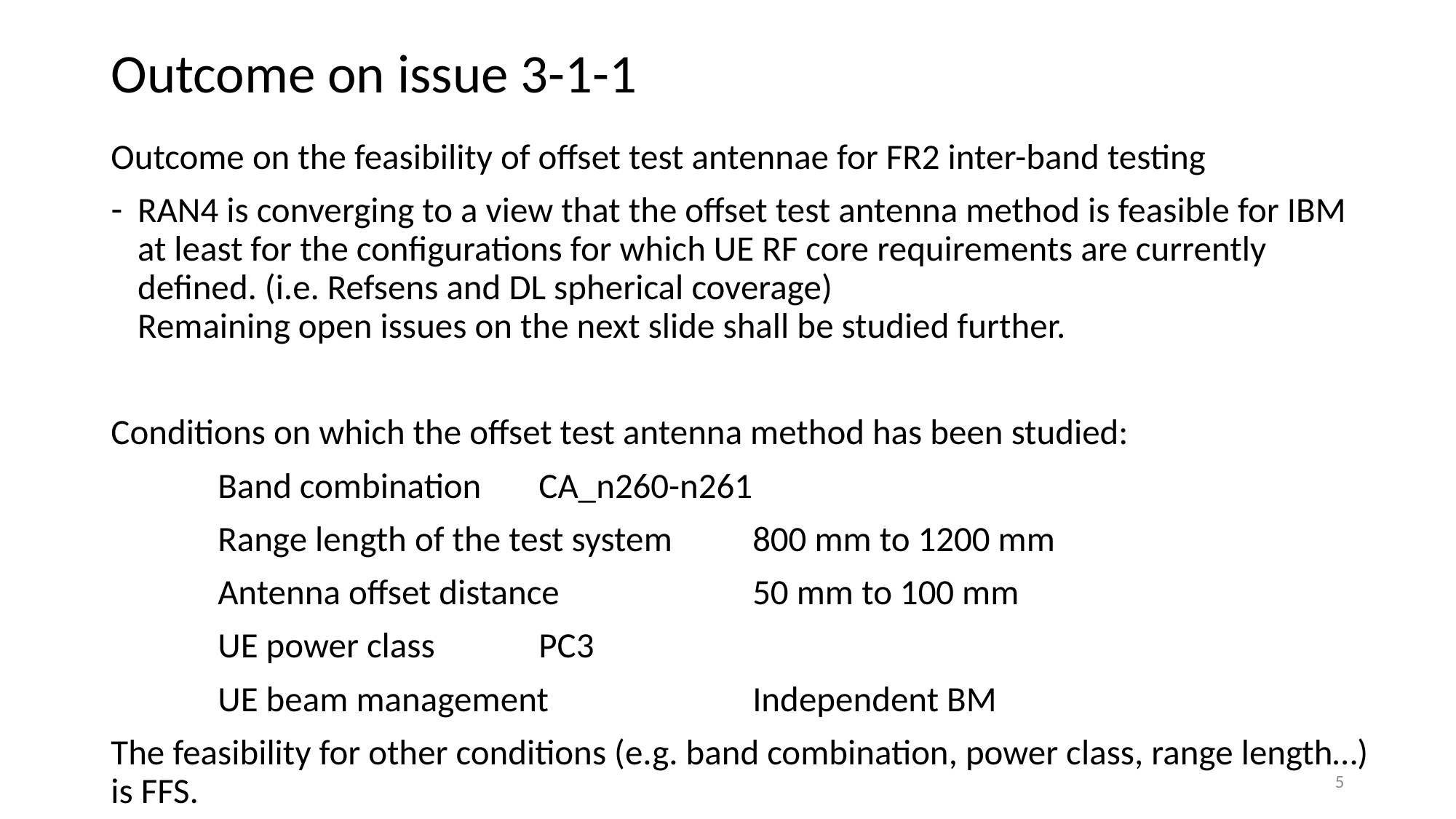

# Outcome on issue 3-1-1
Outcome on the feasibility of offset test antennae for FR2 inter-band testing
RAN4 is converging to a view that the offset test antenna method is feasible for IBM at least for the configurations for which UE RF core requirements are currently defined. (i.e. Refsens and DL spherical coverage)
Remaining open issues on the next slide shall be studied further.

Conditions on which the offset test antenna method has been studied:
	Band combination			CA_n260-n261
	Range length of the test system	800 mm to 1200 mm
	Antenna offset distance		50 mm to 100 mm
	UE power class			PC3
	UE beam management 		Independent BM
The feasibility for other conditions (e.g. band combination, power class, range length…) is FFS.
5